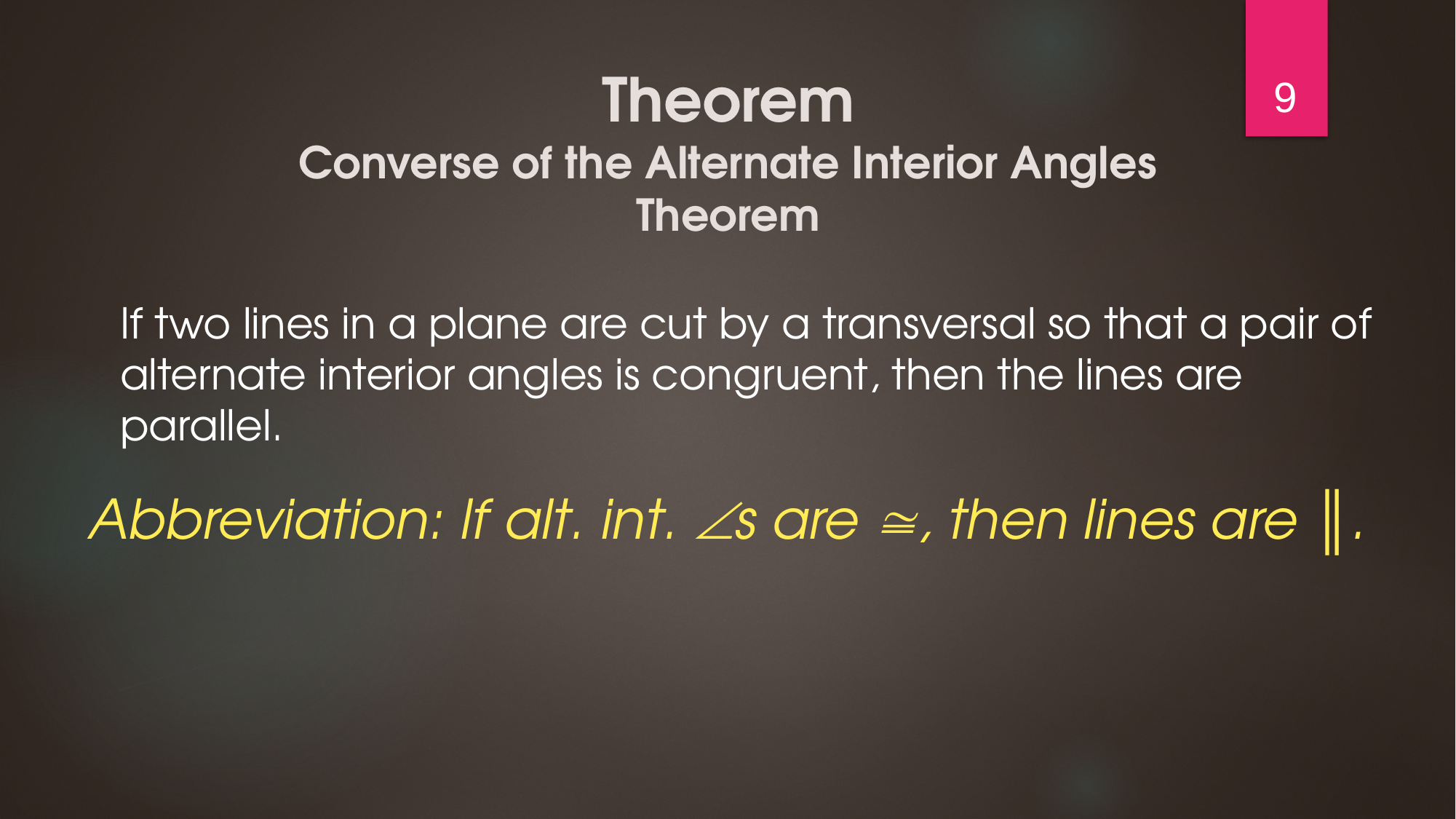

9
# Theorem Converse of the Alternate Interior Angles Theorem
If two lines in a plane are cut by a transversal so that a pair of alternate interior angles is congruent, then the lines are parallel.
Abbreviation: If alt. int. ∠s are ≅, then lines are ║.